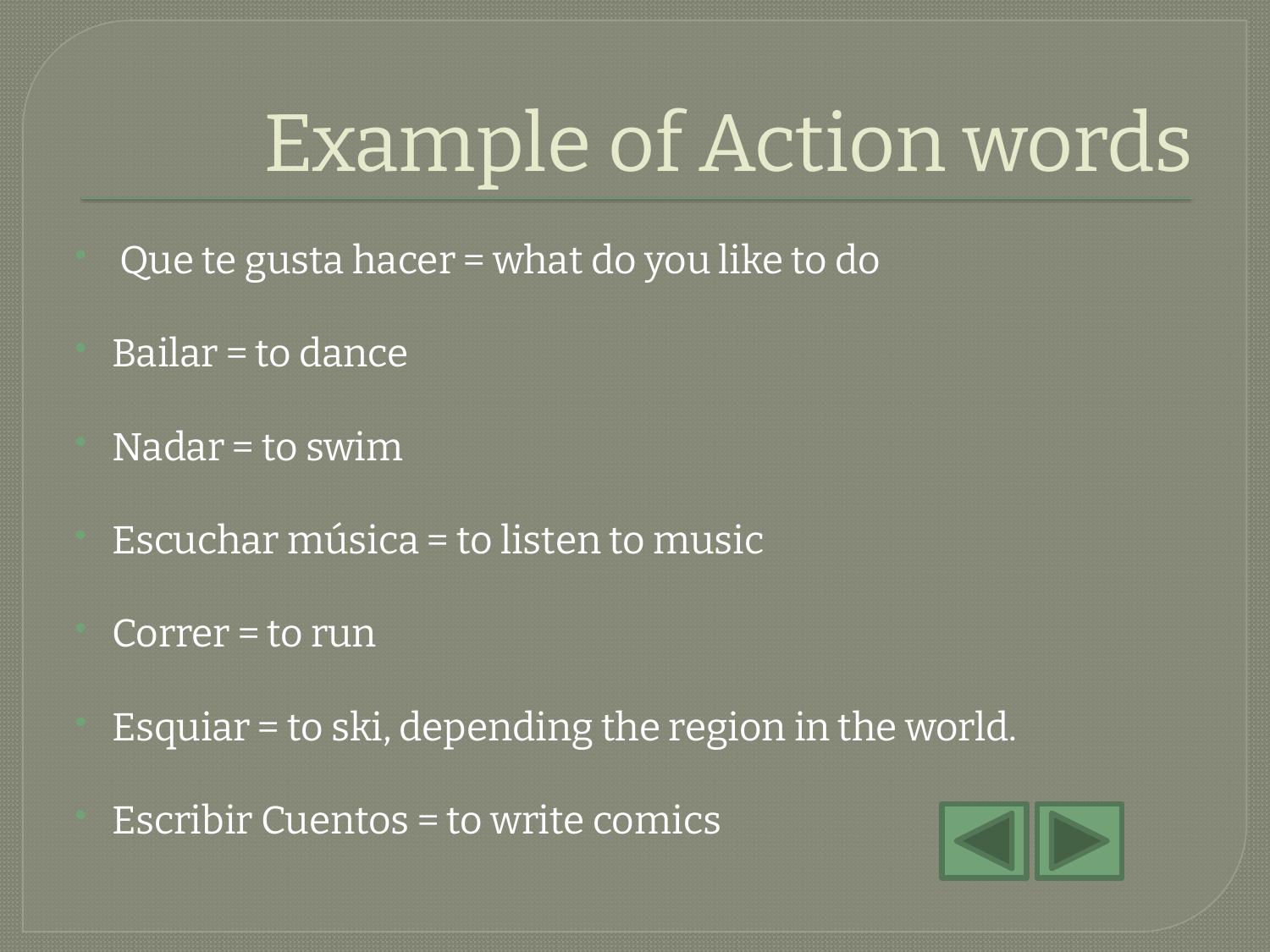

# Example of Action words
 Que te gusta hacer = what do you like to do

Bailar = to dance

Nadar = to swim

Escuchar música = to listen to music

Correr = to run

Esquiar = to ski, depending the region in the world.

Escribir Cuentos = to write comics